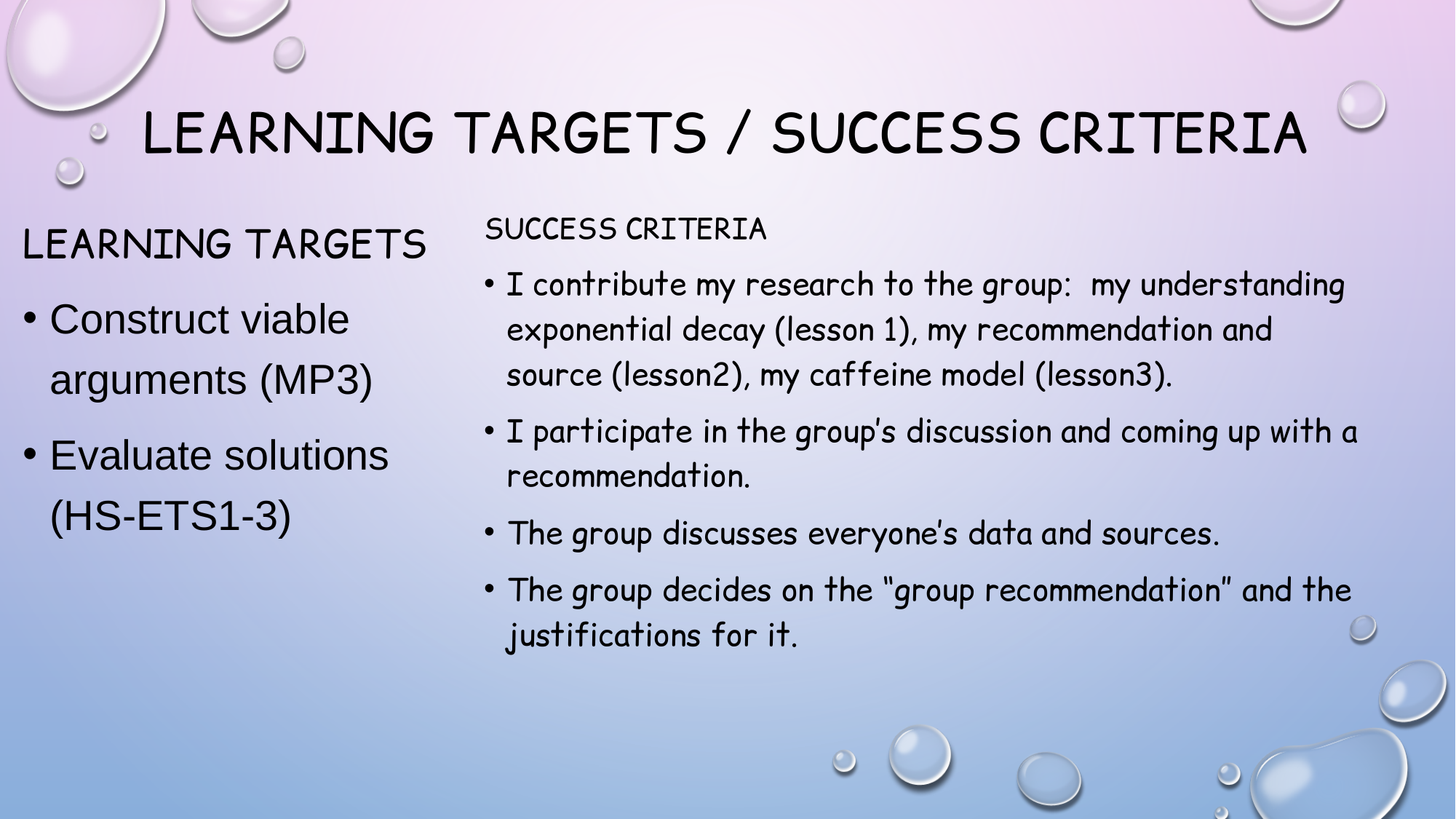

# Learning Targets / Success criteria
SUCCESS CRITERIA
I contribute my research to the group:  my understanding exponential decay (lesson 1), my recommendation and source (lesson2), my caffeine model (lesson3).
I participate in the group’s discussion and coming up with a recommendation.
The group discusses everyone’s data and sources.
The group decides on the “group recommendation” and the justifications for it.

LEARNING TARGETS
Construct viable arguments (MP3)
Evaluate solutions (HS-ETS1-3)